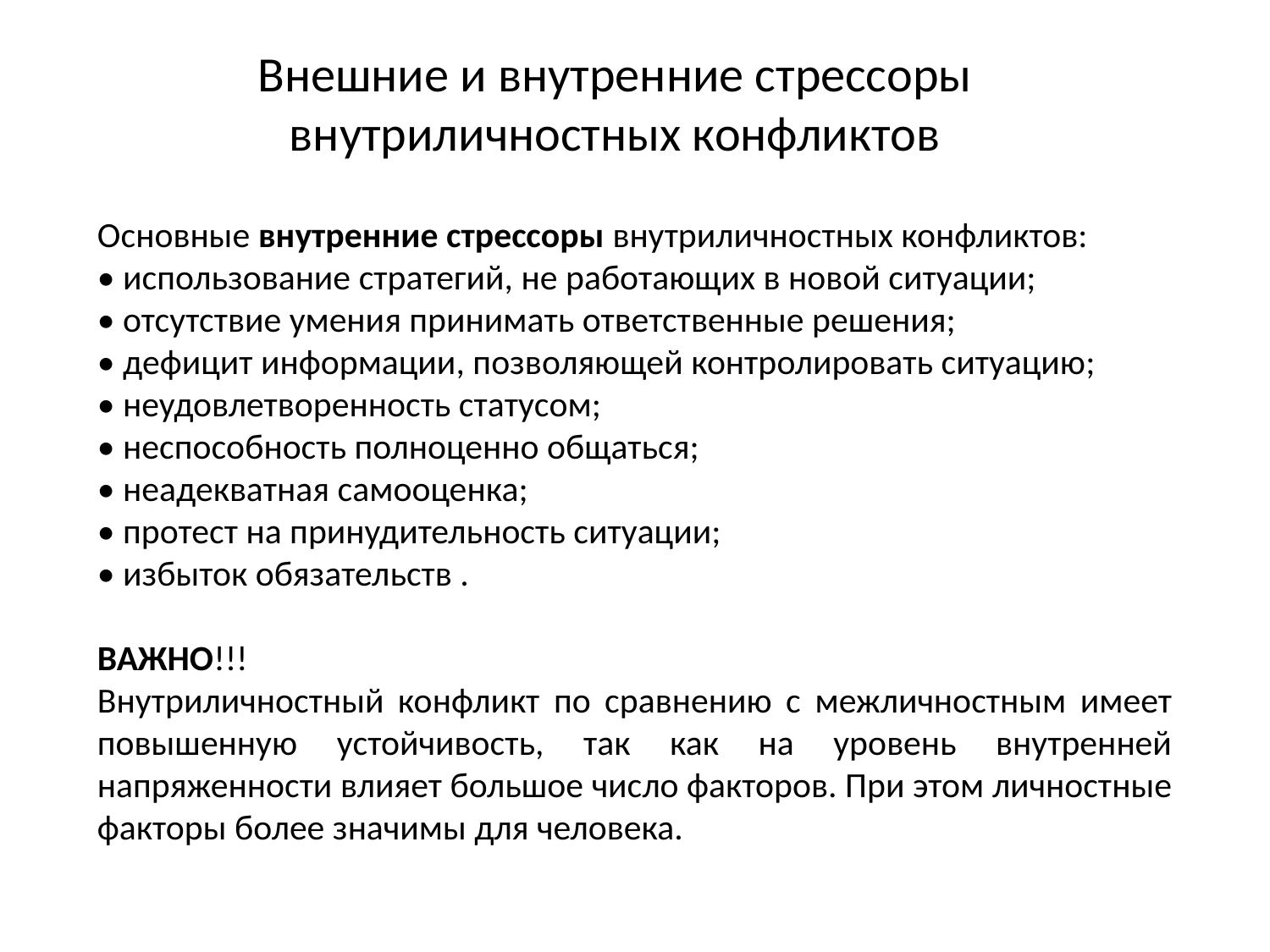

Внешние и внутренние стрессоры внутриличностных конфликтов
Основные внутренние стрессоры внутриличностных конфликтов:
• использование стратегий, не работающих в новой ситуации;
• отсутствие умения принимать ответственные решения;
• дефицит информации, позволяющей контролировать ситуацию;
• неудовлетворенность статусом;
• неспособность полноценно общаться;
• неадекватная самооценка;
• протест на принудительность ситуации;
• избыток обязательств .

ВАЖНО!!!
Внутриличностный конфликт по сравнению с межличностным имеет повышенную устойчивость, так как на уровень внутренней напряженности влияет большое число факторов. При этом личностные факторы более значимы для человека.